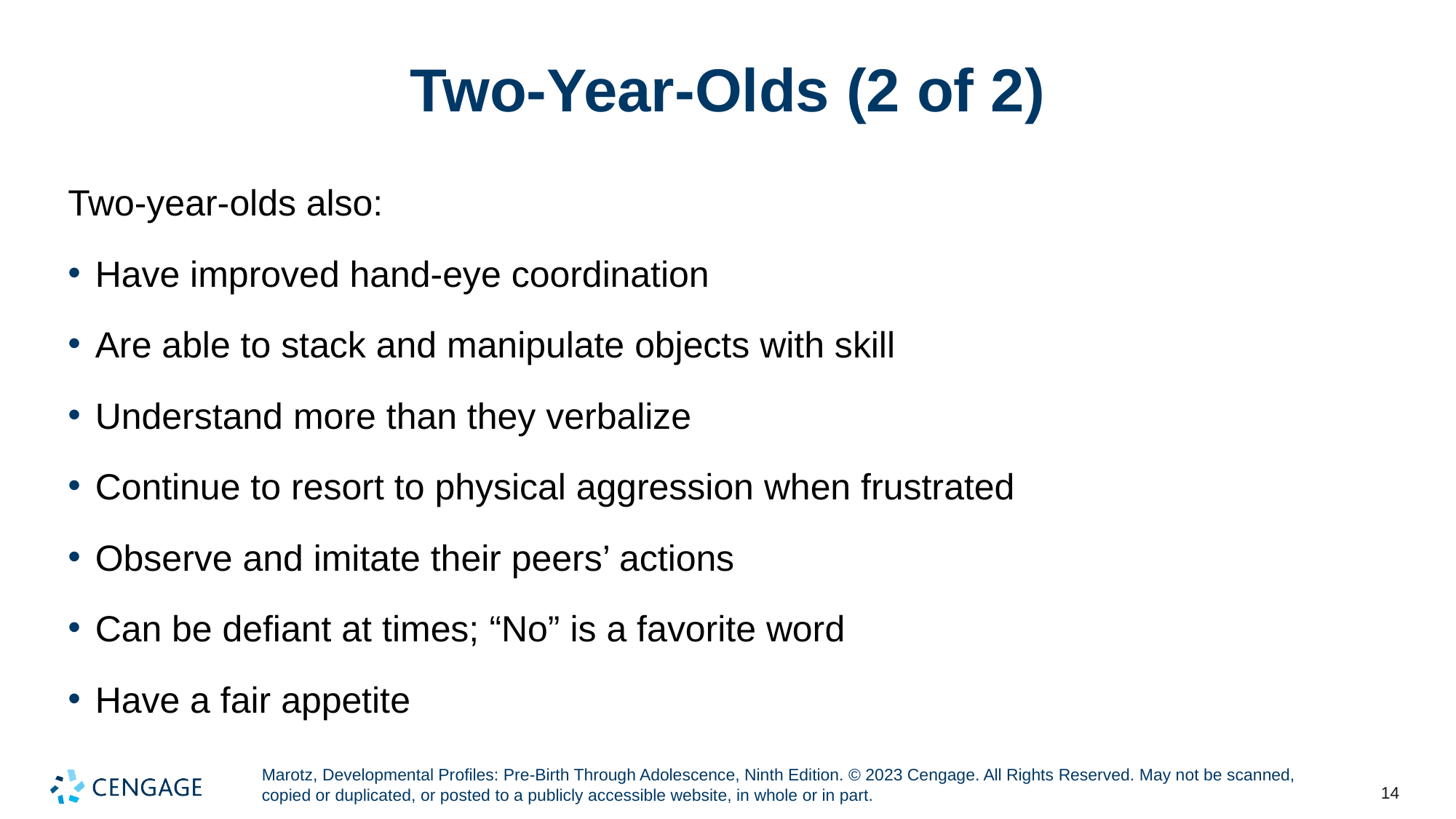

# Two-Year-Olds (2 of 2)
Two-year-olds also:
Have improved hand-eye coordination
Are able to stack and manipulate objects with skill
Understand more than they verbalize
Continue to resort to physical aggression when frustrated
Observe and imitate their peers’ actions
Can be defiant at times; “No” is a favorite word
Have a fair appetite